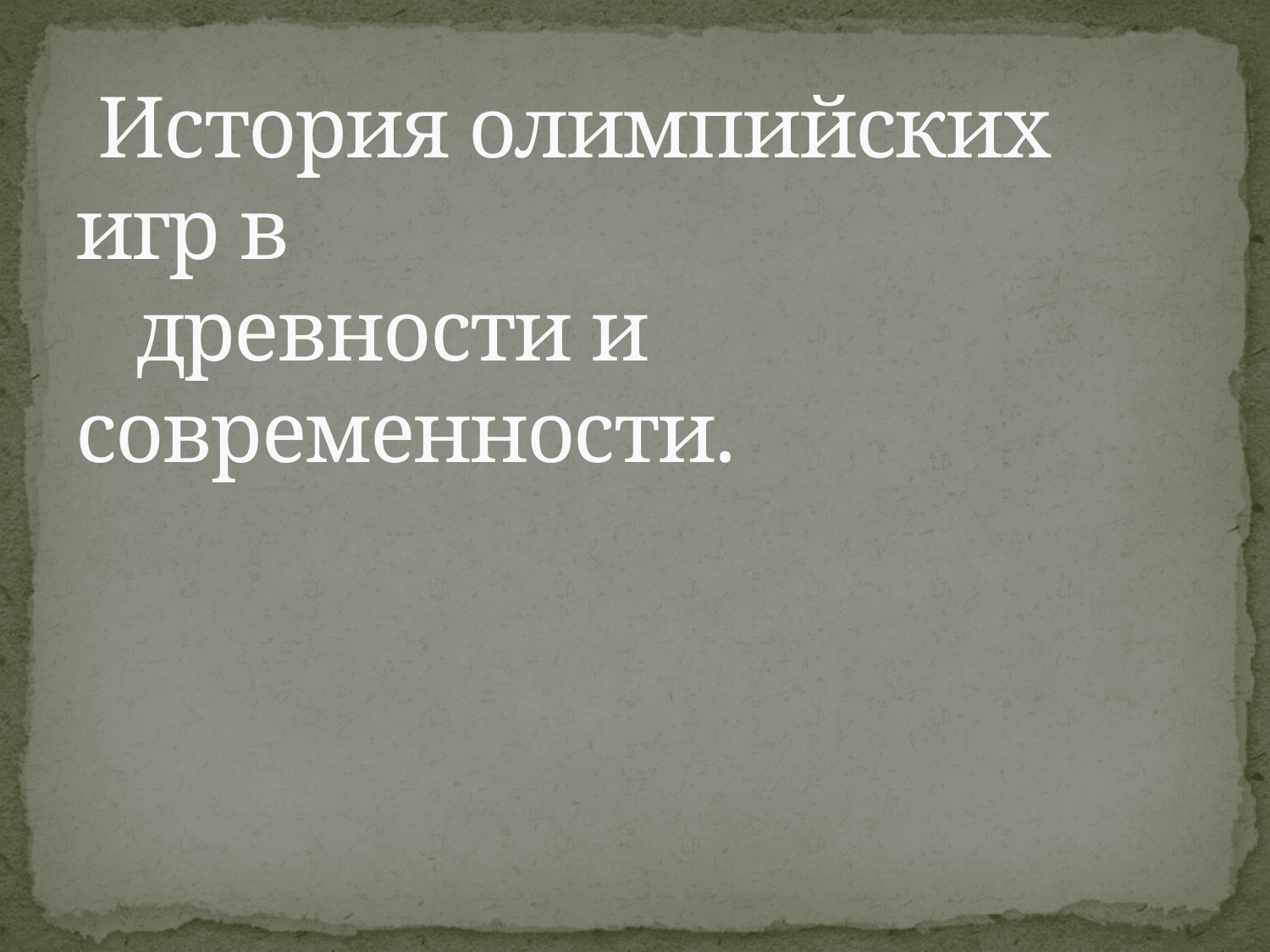

# История олимпийских игр в древности и современности.